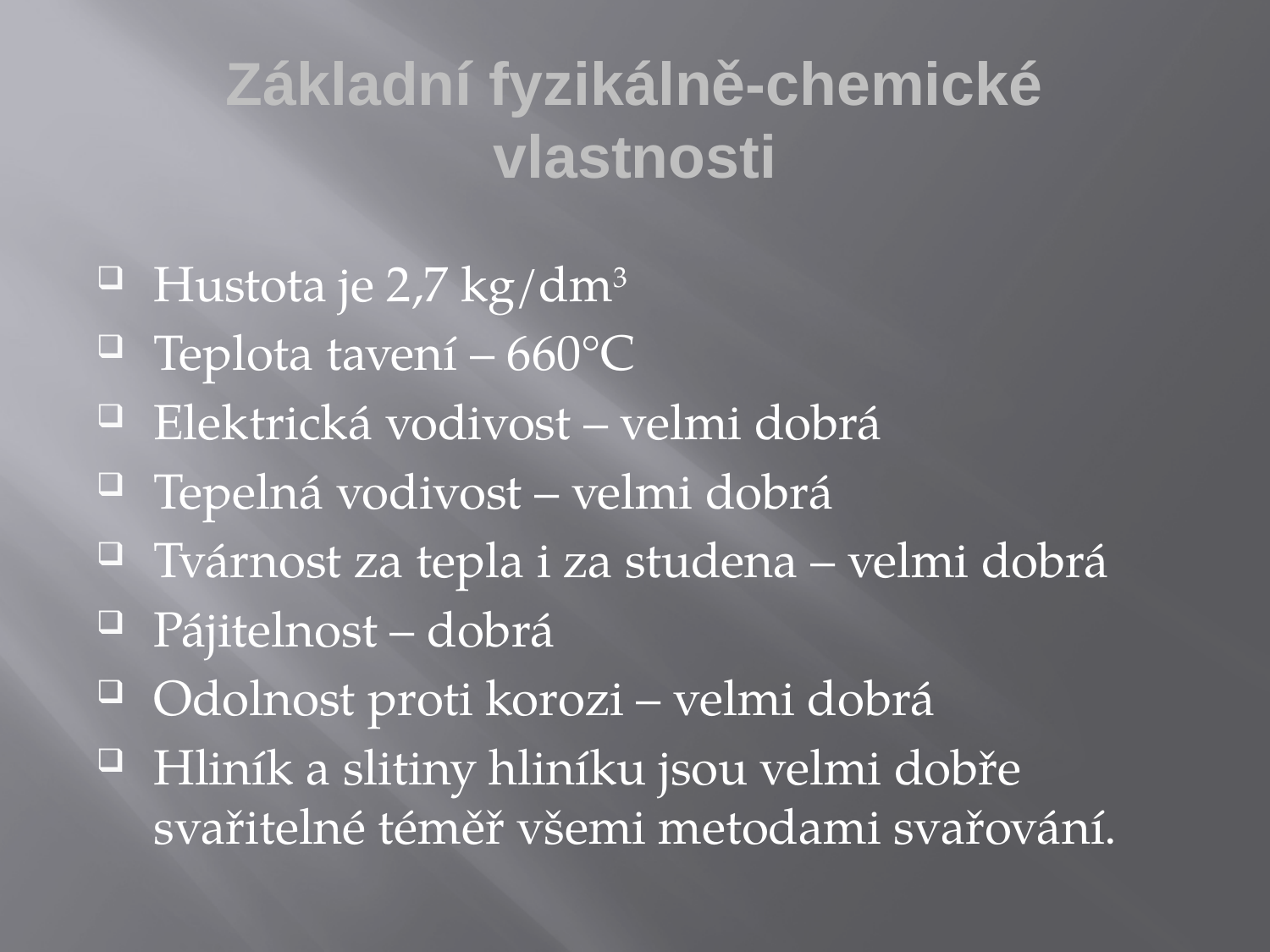

# Základní fyzikálně-chemické vlastnosti
Hustota je 2,7 kg/dm3
Teplota tavení – 660°C
Elektrická vodivost – velmi dobrá
Tepelná vodivost – velmi dobrá
Tvárnost za tepla i za studena – velmi dobrá
Pájitelnost – dobrá
Odolnost proti korozi – velmi dobrá
Hliník a slitiny hliníku jsou velmi dobře svařitelné téměř všemi metodami svařování.